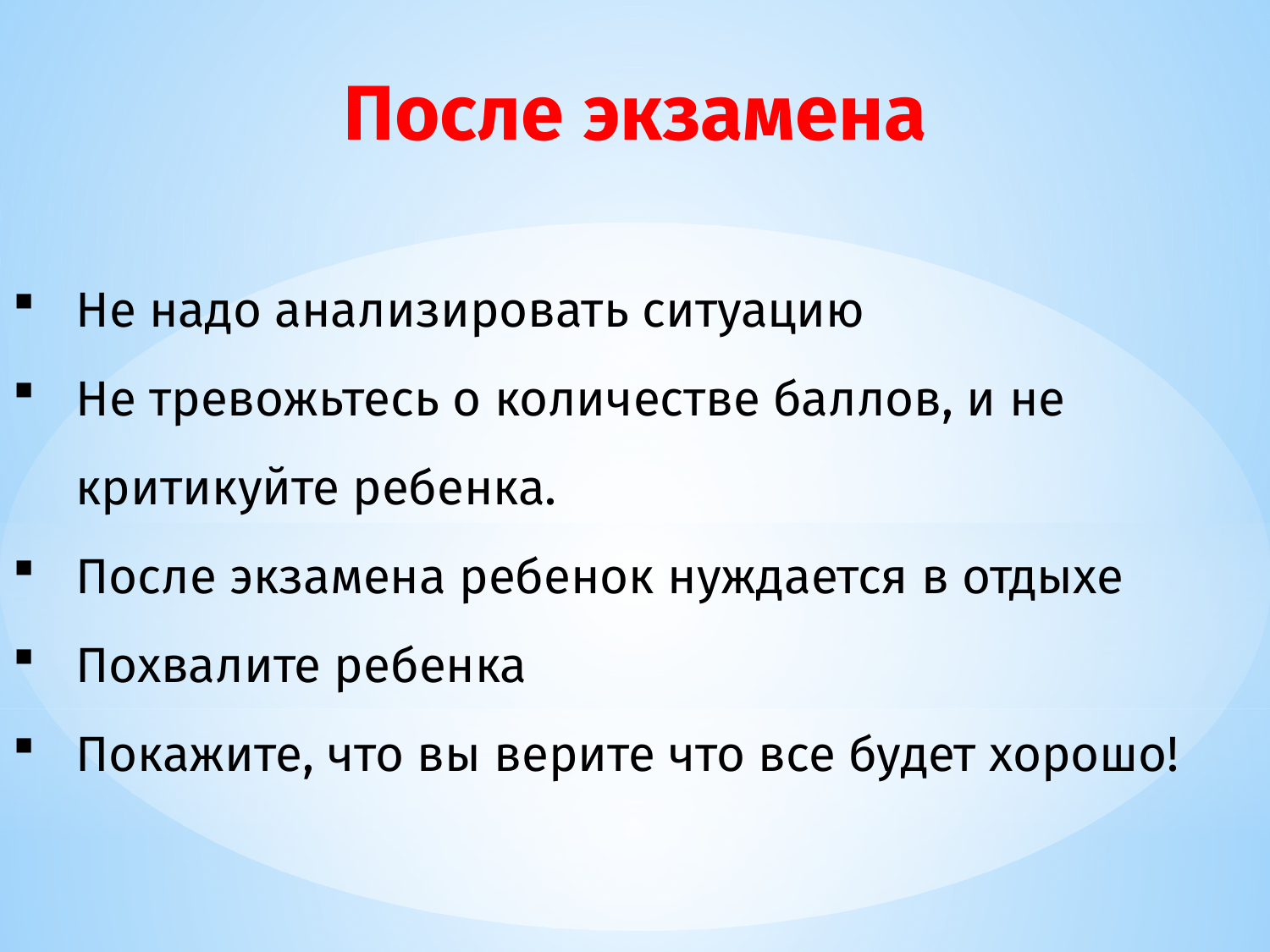

После экзамена

Не надо анализировать ситуацию
Не тревожьтесь о количестве баллов, и не критикуйте ребенка.
После экзамена ребенок нуждается в отдыхе
Похвалите ребенка
Покажите, что вы верите что все будет хорошо!